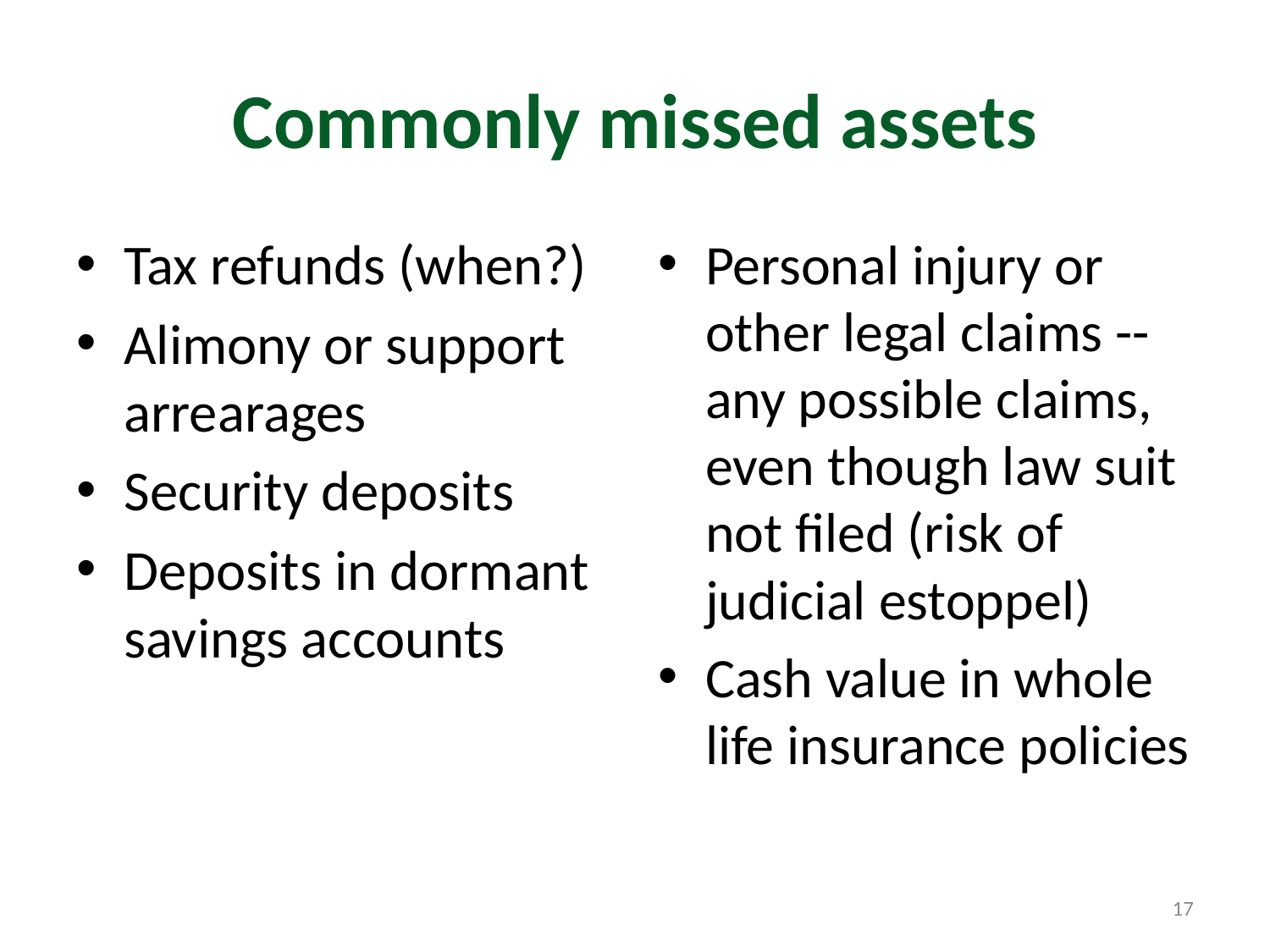

# Commonly missed assets
Tax refunds (when?)
Alimony or support arrearages
Security deposits
Deposits in dormant savings accounts

Personal injury or other legal claims --any possible claims, even though law suit not filed (risk of judicial estoppel)
Cash value in whole life insurance policies

17